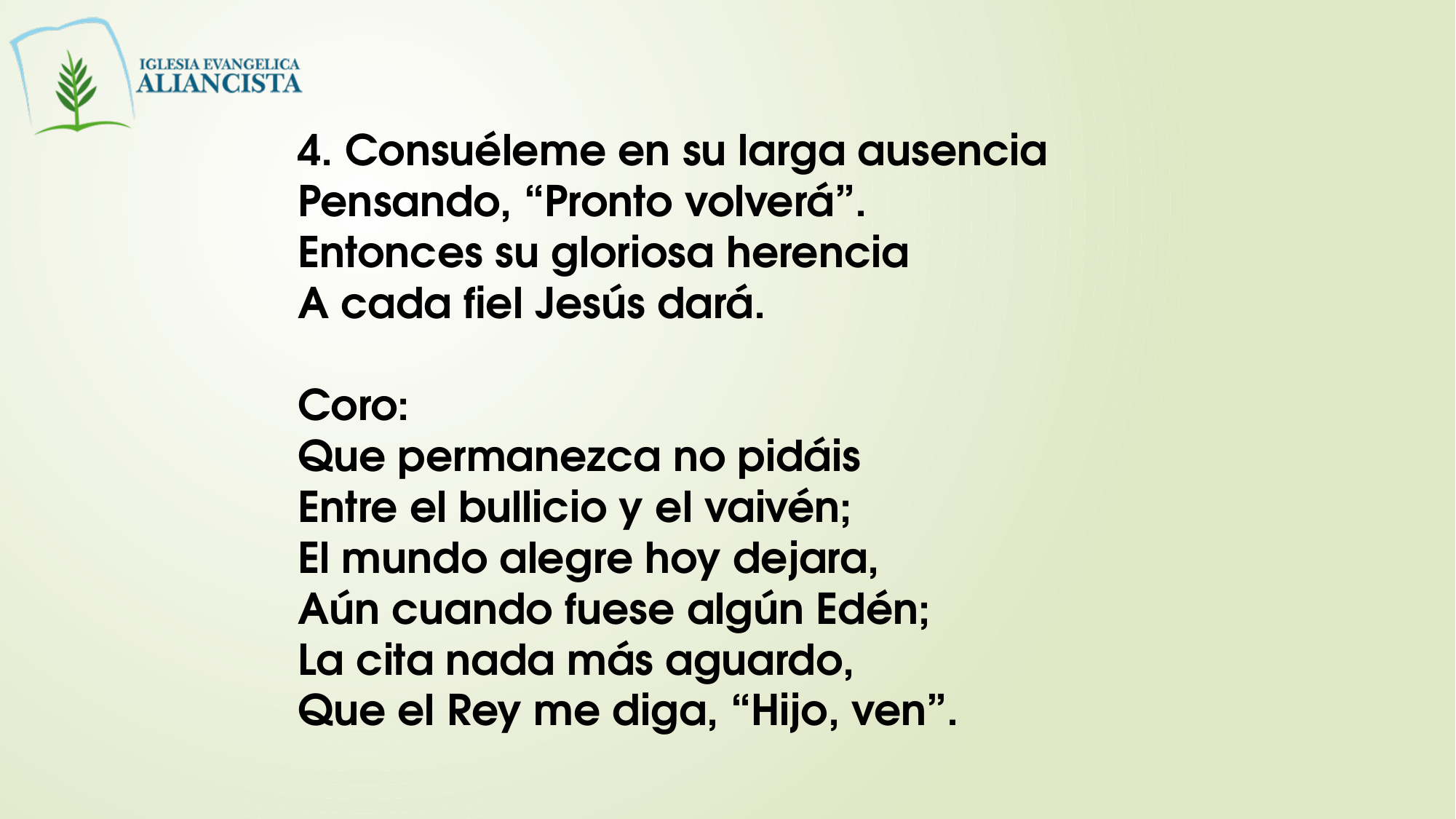

4. Consuéleme en su larga ausencia
Pensando, “Pronto volverá”.
Entonces su gloriosa herencia
A cada fiel Jesús dará.

Coro:
Que permanezca no pidáis
Entre el bullicio y el vaivén;
El mundo alegre hoy dejara,
Aún cuando fuese algún Edén;
La cita nada más aguardo,
Que el Rey me diga, “Hijo, ven”.